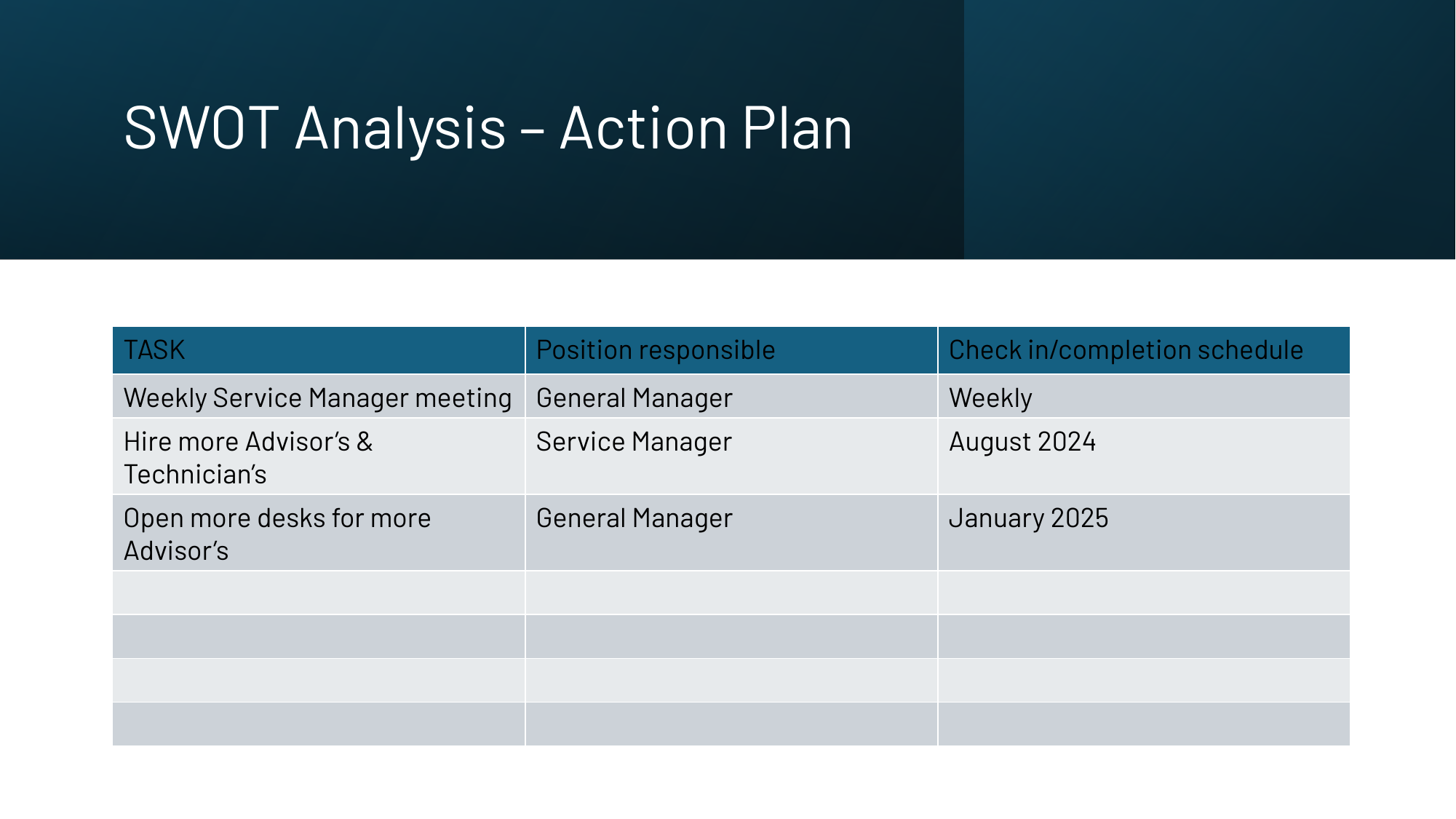

# SWOT Analysis – Action Plan
| TASK | Position responsible | Check in/completion schedule |
| --- | --- | --- |
| Weekly Service Manager meeting | General Manager | Weekly |
| Hire more Advisor’s & Technician’s | Service Manager | August 2024 |
| Open more desks for more Advisor’s | General Manager | January 2025 |
|  |  |  |
|  |  |  |
|  |  |  |
|  |  |  |